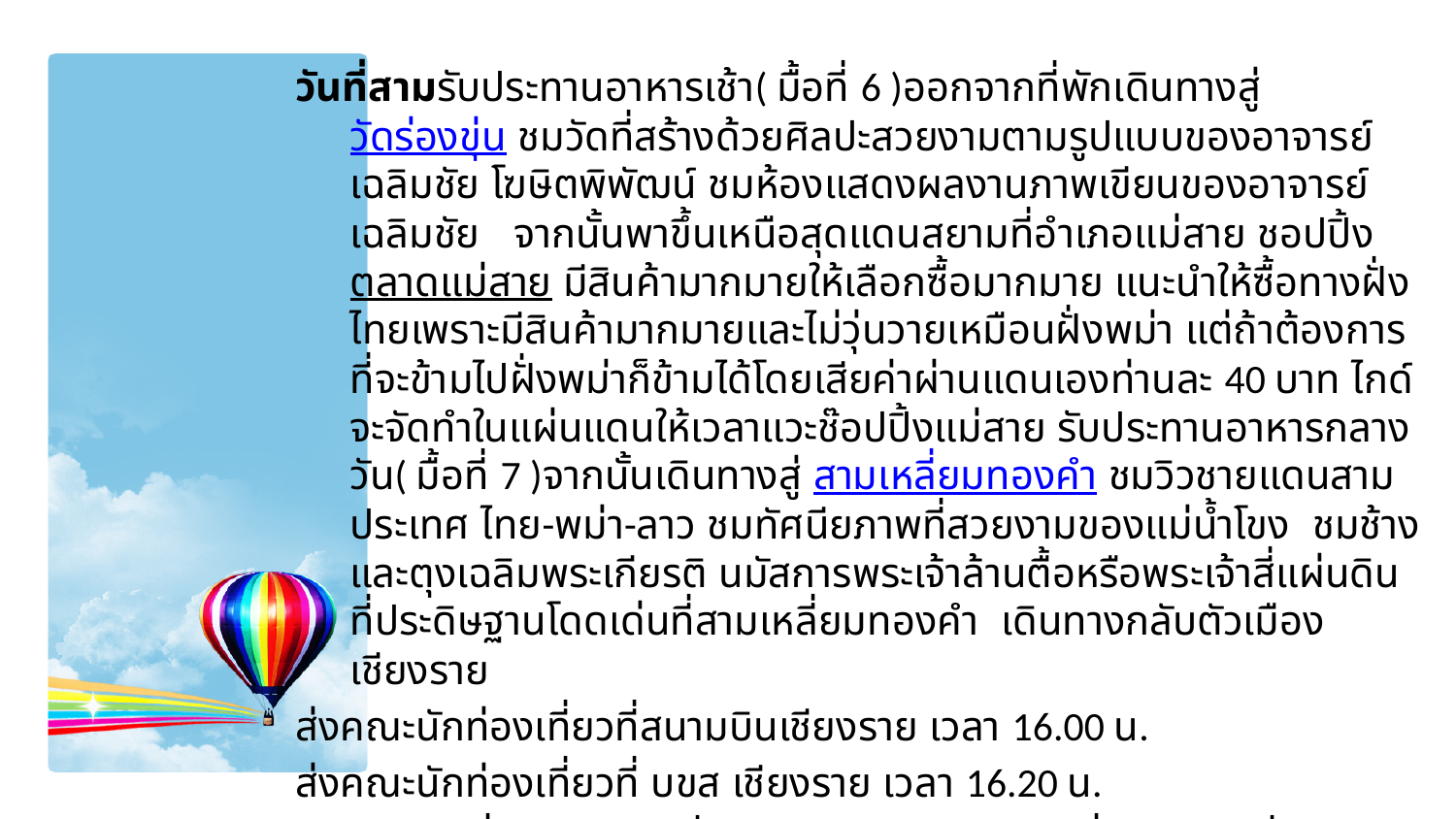

วันที่สามรับประทานอาหารเช้า( มื้อที่ 6 )ออกจากที่พักเดินทางสู่ วัดร่องขุ่น ชมวัดที่สร้างด้วยศิลปะสวยงามตามรูปแบบของอาจารย์เฉลิมชัย โฆษิตพิพัฒน์ ชมห้องแสดงผลงานภาพเขียนของอาจารย์เฉลิมชัย   จากนั้นพาขึ้นเหนือสุดแดนสยามที่อำเภอแม่สาย ชอปปิ้งตลาดแม่สาย มีสินค้ามากมายให้เลือกซื้อมากมาย แนะนำให้ซื้อทางฝั่งไทยเพราะมีสินค้ามากมายและไม่วุ่นวายเหมือนฝั่งพม่า แต่ถ้าต้องการที่จะข้ามไปฝั่งพม่าก็ข้ามได้โดยเสียค่าผ่านแดนเองท่านละ 40 บาท ไกด์จะจัดทำในแผ่นแดนให้เวลาแวะช๊อปปิ้งแม่สาย รับประทานอาหารกลางวัน( มื้อที่ 7 )จากนั้นเดินทางสู่ สามเหลี่ยมทองคำ ชมวิวชายแดนสามประเทศ ไทย-พม่า-ลาว ชมทัศนียภาพที่สวยงามของแม่น้ำโขง  ชมช้างและตุงเฉลิมพระเกียรติ นมัสการพระเจ้าล้านตื้อหรือพระเจ้าสี่แผ่นดิน ที่ประดิษฐานโดดเด่นที่สามเหลี่ยมทองคำ  เดินทางกลับตัวเมืองเชียงราย
ส่งคณะนักท่องเที่ยวที่สนามบินเชียงราย เวลา 16.00 น.
ส่งคณะนักท่องเที่ยวที่ บขส เชียงราย เวลา 16.20 น.
สำหรับท่านที่กลับไฟล์ดึกนั่งพักผ่อนตากแอร์เย็นๆ ที่สนามบิน นั่งอัพรูปลงเฟรช หรือใช้บริการนวดฝ่าเท้าคอบ่อไหล่ที่สนามบินกันตามอัธยาศัย  จากนั้นเดินทางกลับเชียงใหม่ ส่งคณะนักท่องเที่ยวที่สนามบินเชียงใหม่เวลา 19.30 น.
#